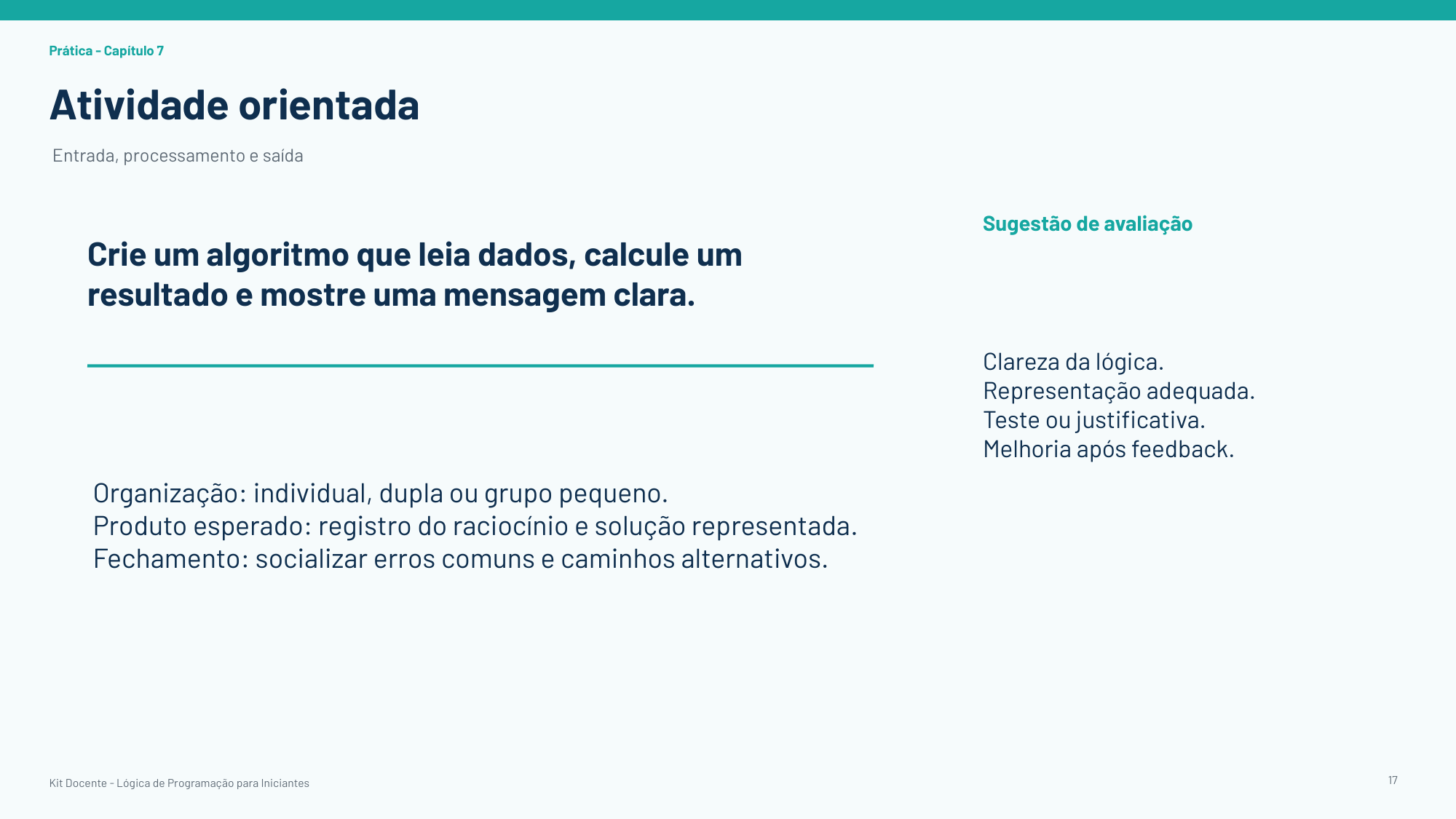

Prática - Capítulo 7
Atividade orientada
Entrada, processamento e saída
Sugestão de avaliação
Crie um algoritmo que leia dados, calcule um resultado e mostre uma mensagem clara.
Clareza da lógica.
Representação adequada.
Teste ou justificativa.
Melhoria após feedback.

Organização: individual, dupla ou grupo pequeno.
Produto esperado: registro do raciocínio e solução representada.
Fechamento: socializar erros comuns e caminhos alternativos.
17
Kit Docente - Lógica de Programação para Iniciantes